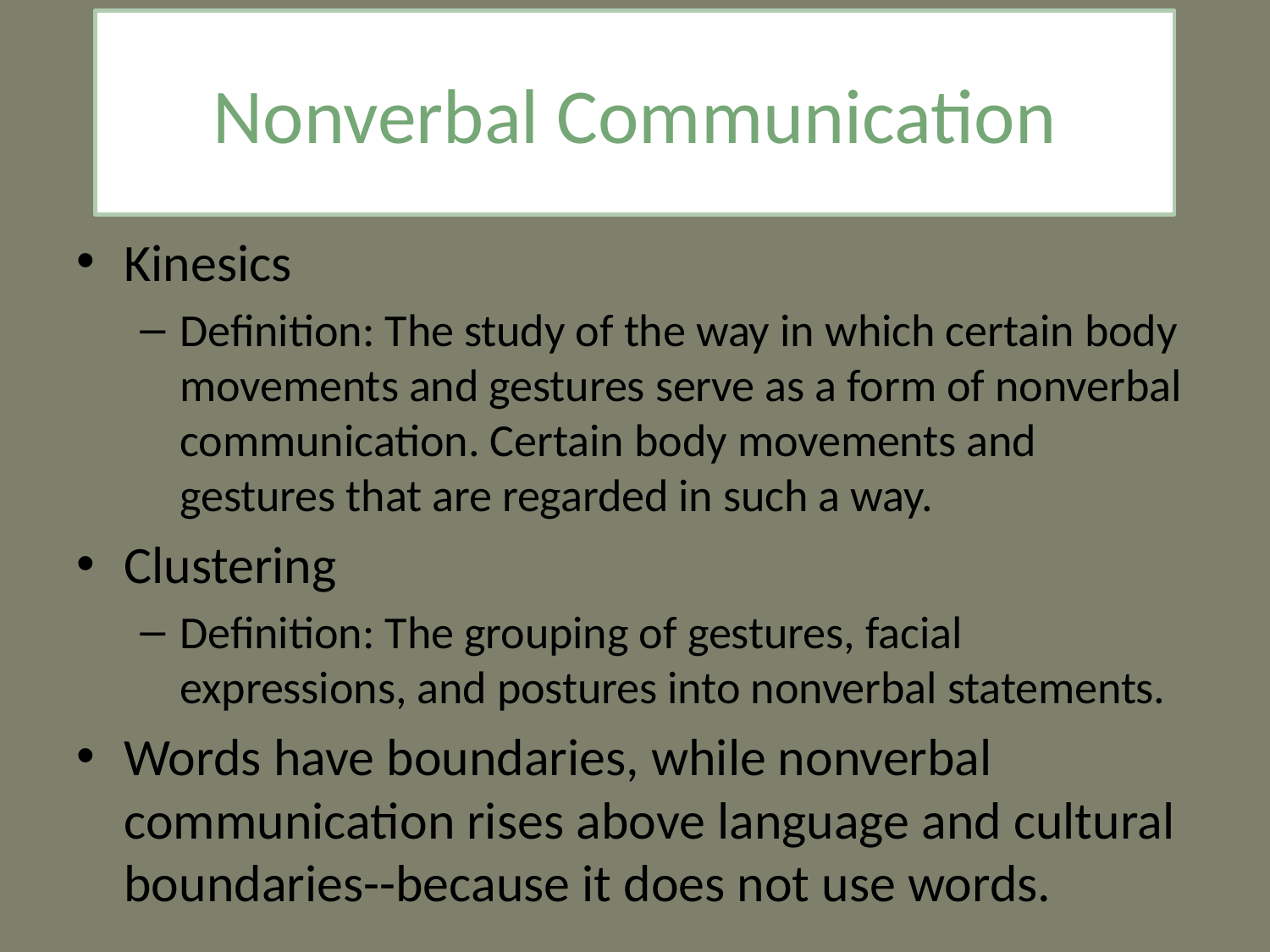

Nonverbal Communication
Kinesics
Definition: The study of the way in which certain body movements and gestures serve as a form of nonverbal communication. Certain body movements and gestures that are regarded in such a way.
Clustering
Definition: The grouping of gestures, facial expressions, and postures into nonverbal statements.
Words have boundaries, while nonverbal communication rises above language and cultural boundaries--because it does not use words.